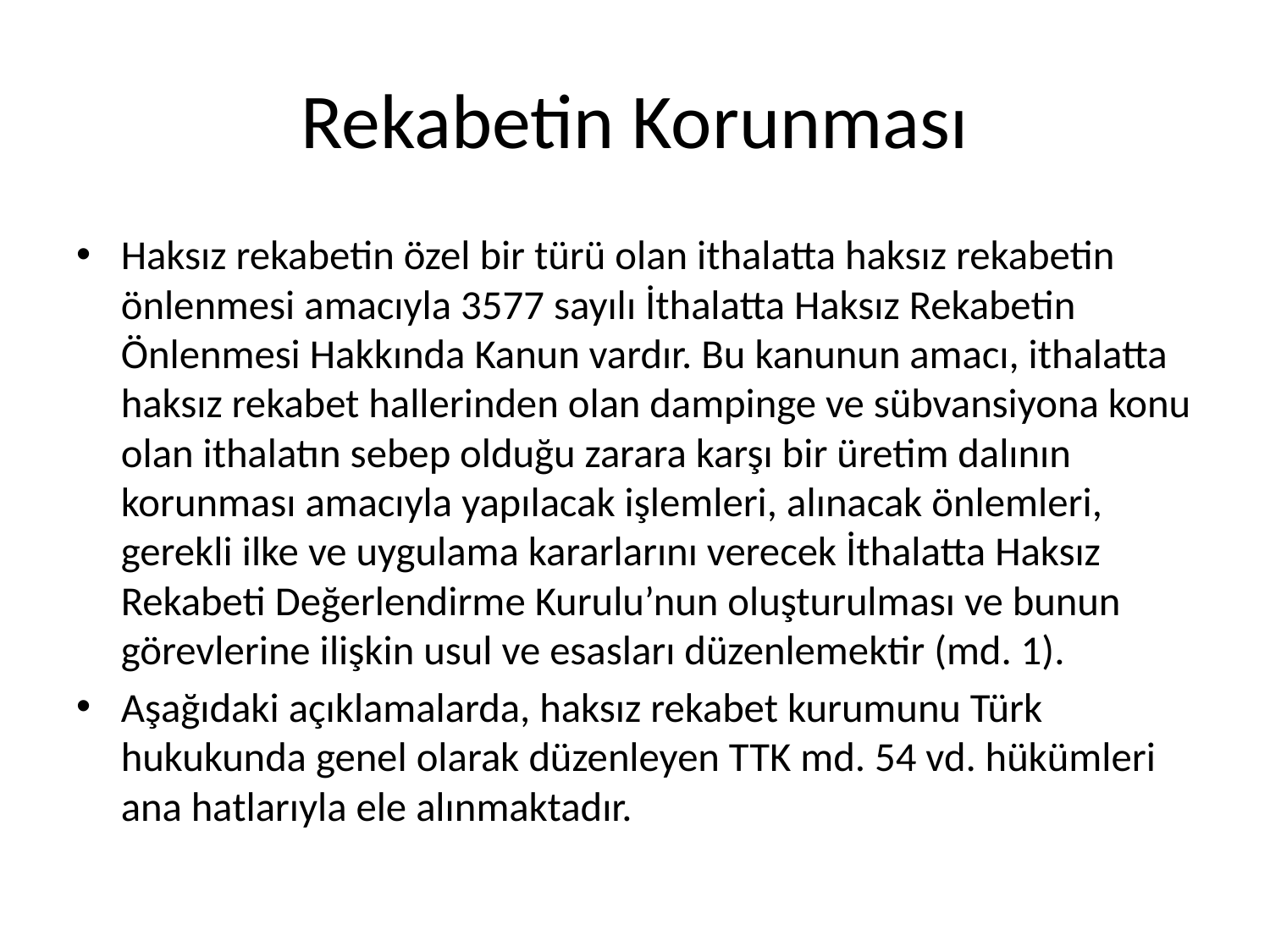

# Rekabetin Korunması
Haksız rekabetin özel bir türü olan ithalatta haksız rekabetin önlenmesi amacıyla 3577 sayılı İthalatta Haksız Rekabetin Önlenmesi Hakkında Kanun vardır. Bu kanunun amacı, ithalatta haksız rekabet hallerinden olan dampinge ve sübvansiyona konu olan ithalatın sebep olduğu zarara karşı bir üretim dalının korunması amacıyla yapılacak işlemleri, alınacak önlemleri, gerekli ilke ve uygulama kararlarını verecek İthalatta Haksız Rekabeti Değerlendirme Kurulu’nun oluşturulması ve bunun görevlerine ilişkin usul ve esasları düzenlemektir (md. 1).
Aşağıdaki açıklamalarda, haksız rekabet kurumunu Türk hukukunda genel olarak düzenleyen TTK md. 54 vd. hükümleri ana hatlarıyla ele alınmaktadır.